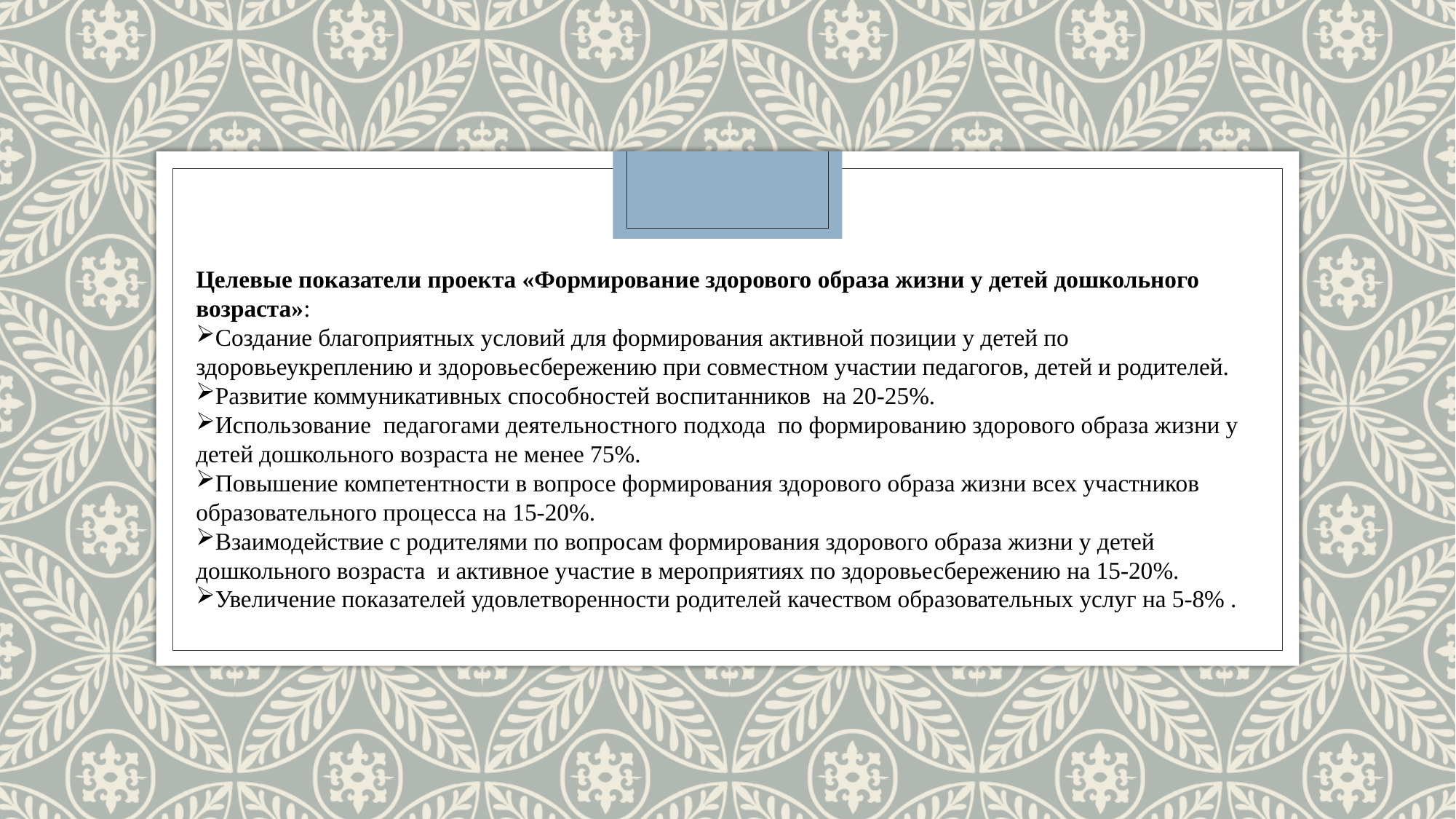

Целевые показатели проекта «Формирование здорового образа жизни у детей дошкольного возраста»:
Создание благоприятных условий для формирования активной позиции у детей по здоровьеукреплению и здоровьесбережению при совместном участии педагогов, детей и родителей.
Развитие коммуникативных способностей воспитанников  на 20-25%.
Использование  педагогами деятельностного подхода  по формированию здорового образа жизни у детей дошкольного возраста не менее 75%.
Повышение компетентности в вопросе формирования здорового образа жизни всех участников образовательного процесса на 15-20%.
Взаимодействие с родителями по вопросам формирования здорового образа жизни у детей дошкольного возраста  и активное участие в мероприятиях по здоровьесбережению на 15-20%.
Увеличение показателей удовлетворенности родителей качеством образовательных услуг на 5-8% .